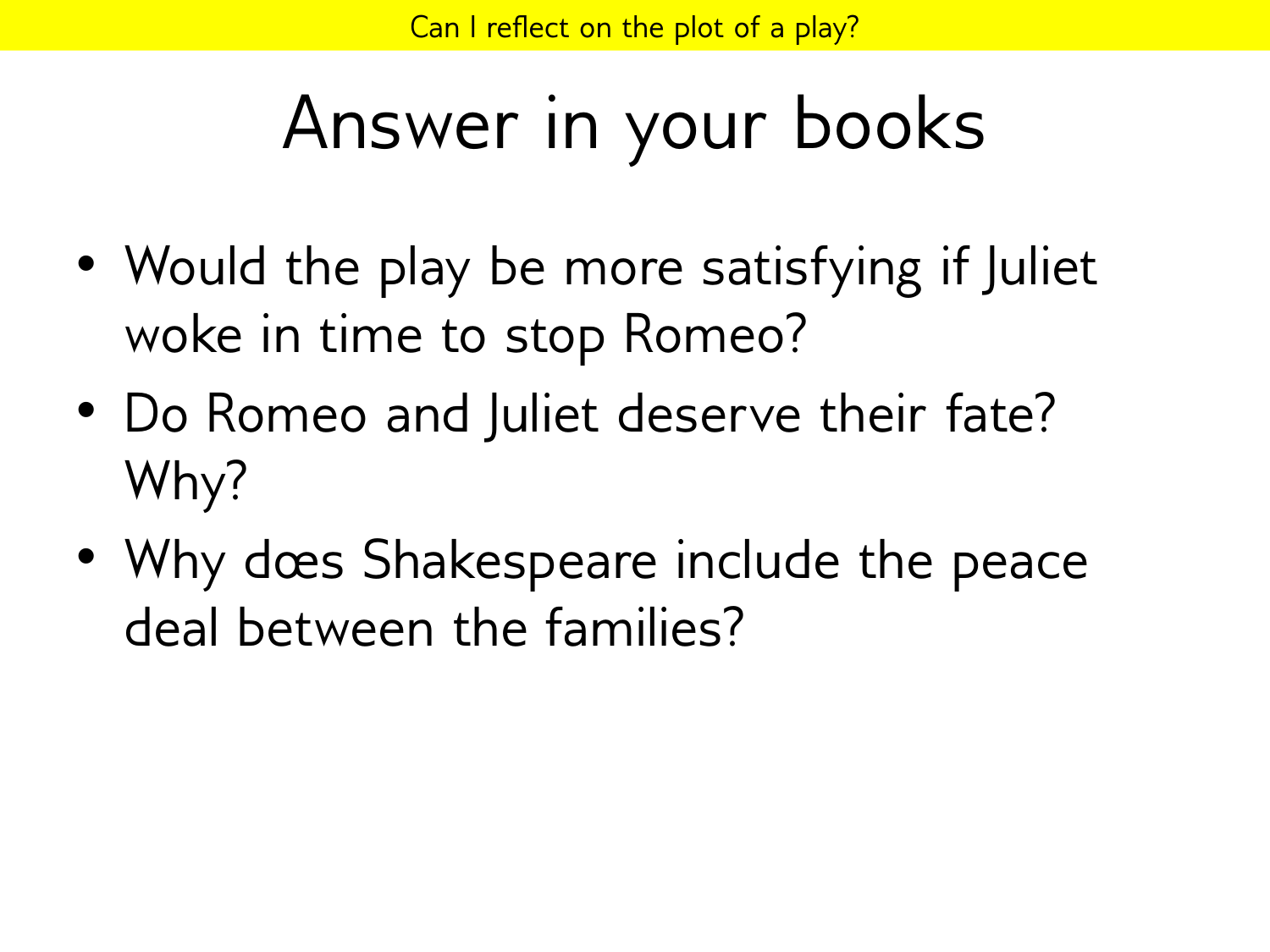

Can I reflect on the plot of a play?
# Answer in your books
Would the play be more satisfying if Juliet woke in time to stop Romeo?
Do Romeo and Juliet deserve their fate? Why?
Why does Shakespeare include the peace deal between the families?